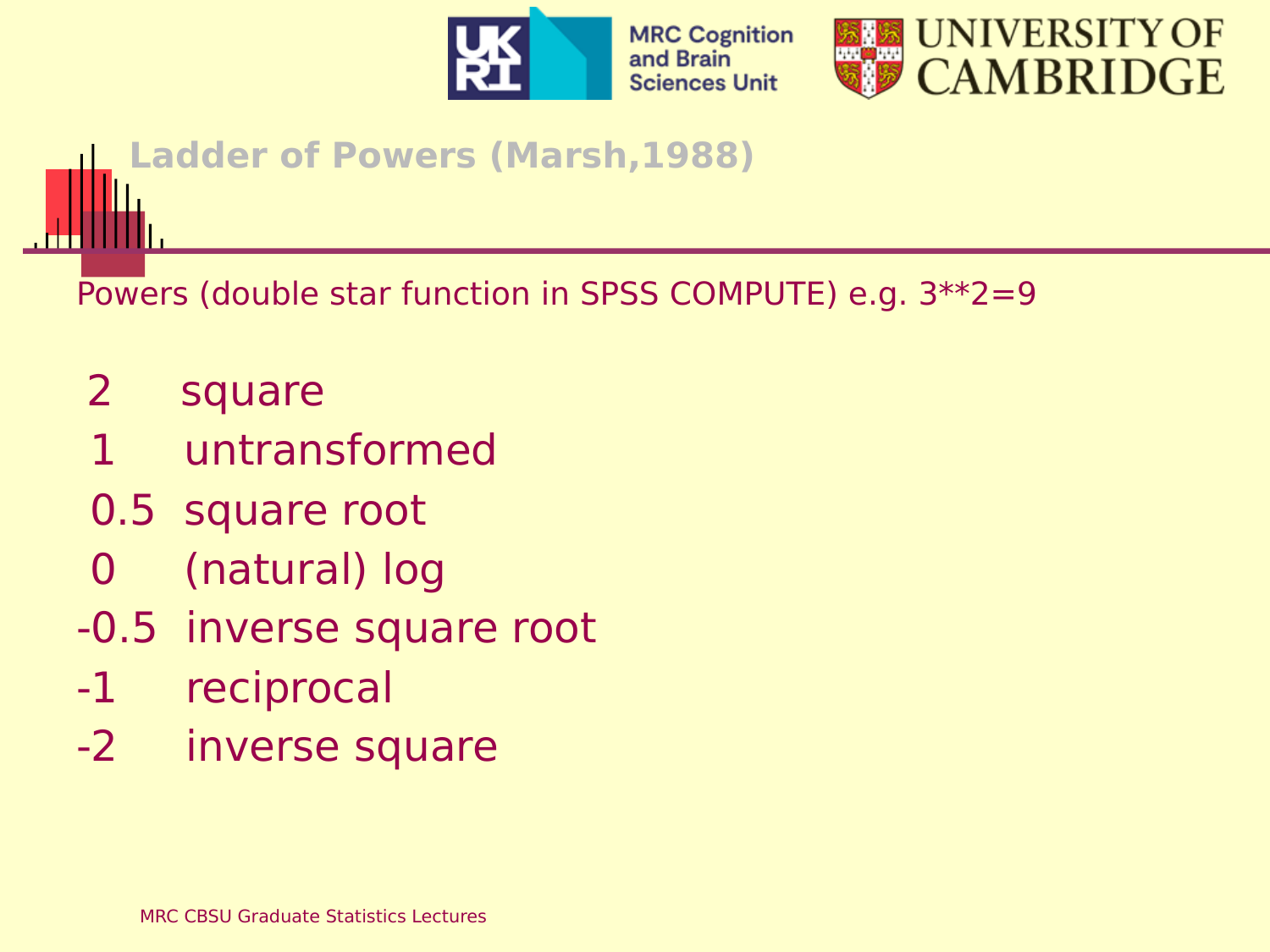

# Ladder of Powers (Marsh,1988)

Powers (double star function in SPSS COMPUTE) e.g. 3**2=9

 2     square
 1     untransformed
 0.5  square root
 0     (natural) log
-0.5  inverse square root
-1     reciprocal
-2     inverse square

MRC CBSU Graduate Statistics Lectures